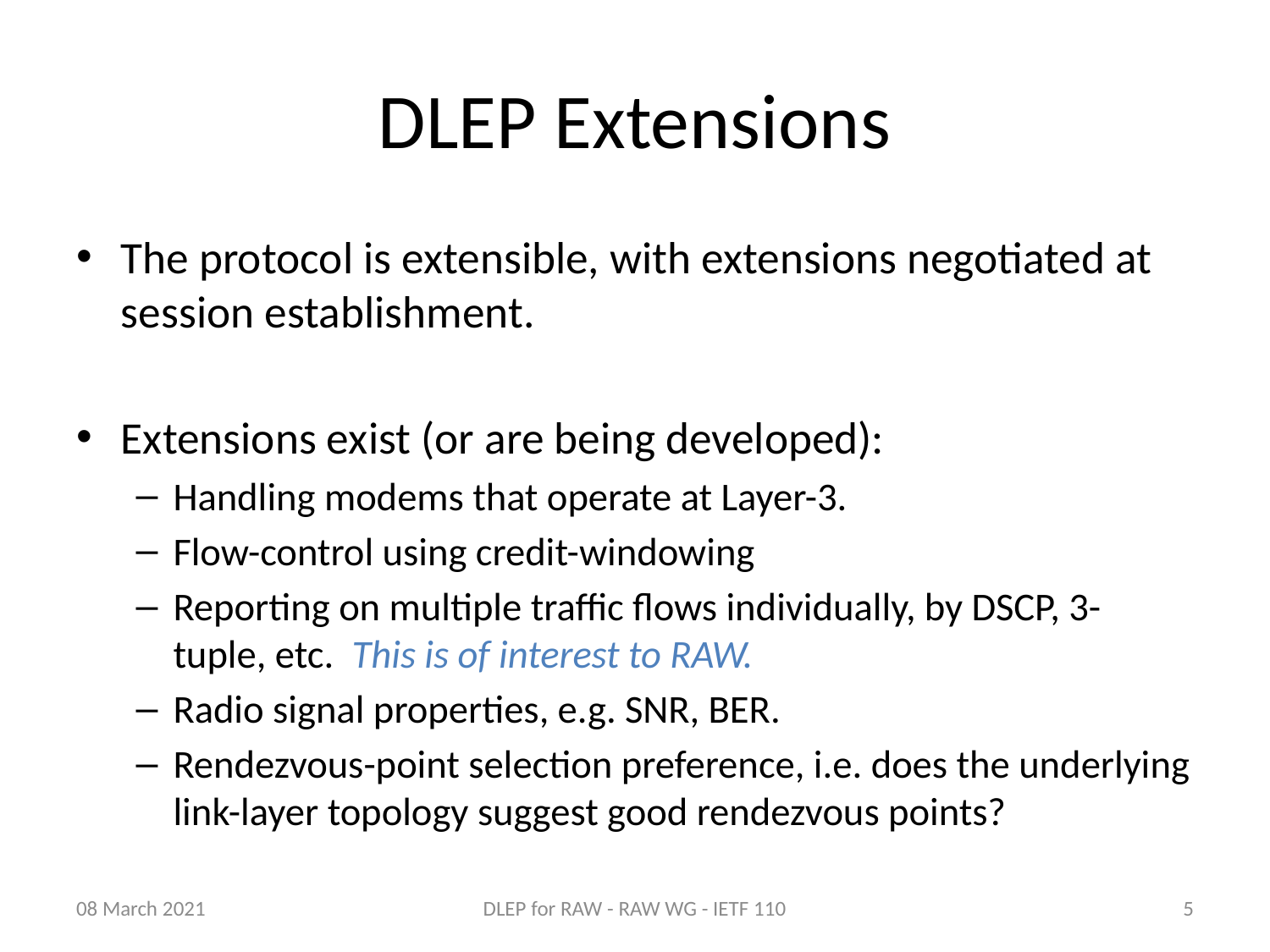

# DLEP Extensions
The protocol is extensible, with extensions negotiated at session establishment.

Extensions exist (or are being developed):
Handling modems that operate at Layer-3.
Flow-control using credit-windowing
Reporting on multiple traffic flows individually, by DSCP, 3-tuple, etc.  This is of interest to RAW.
Radio signal properties, e.g. SNR, BER.
Rendezvous-point selection preference, i.e. does the underlying link-layer topology suggest good rendezvous points?

08 March 2021
DLEP for RAW - RAW WG - IETF 110
5